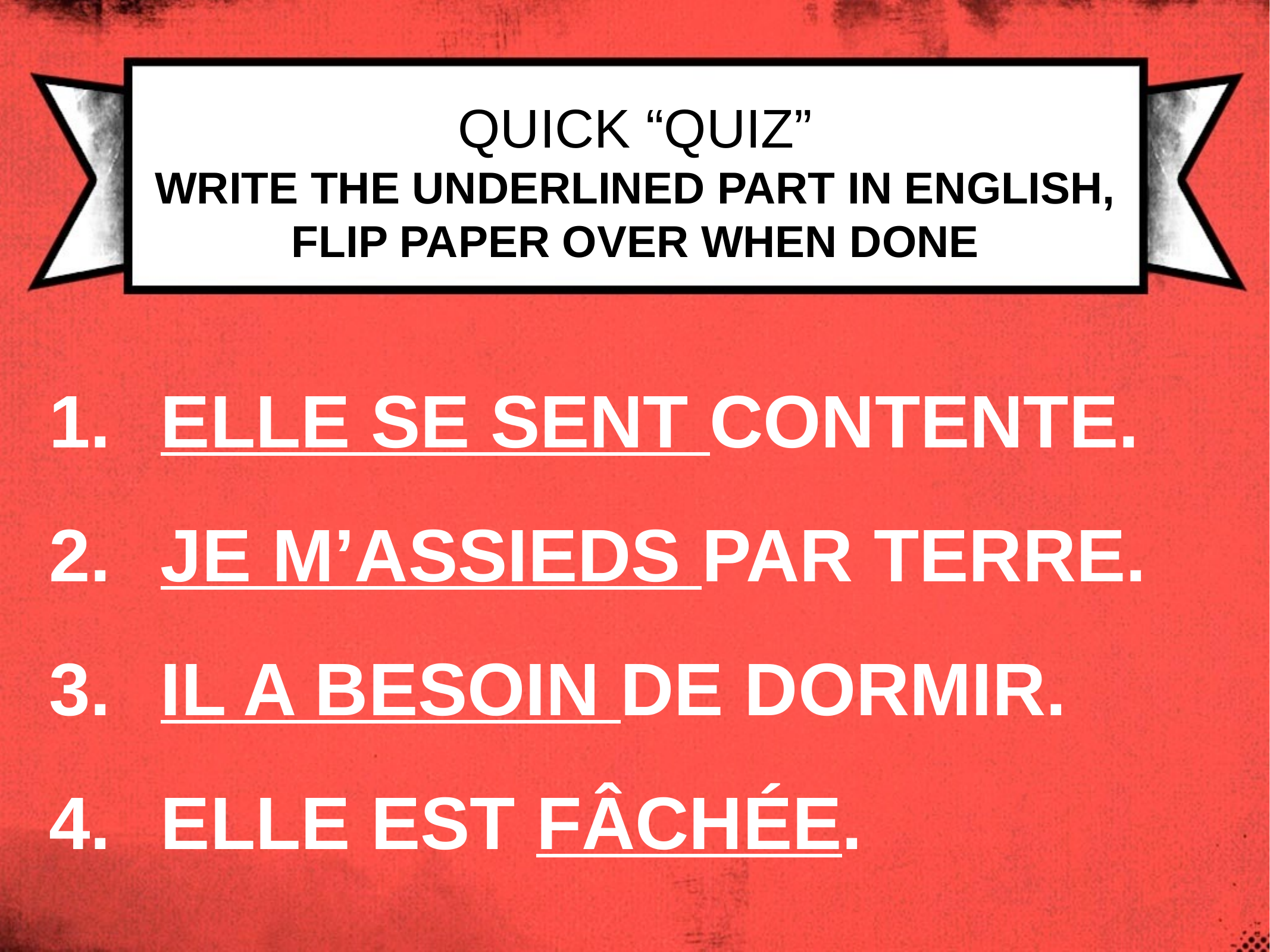

# Quick “quiz” write the underlined part in English, flip paper over when done
Elle se sent contente.
Je m’assieds par terre.
Il a besoin de dormir.
Elle est fâchée.